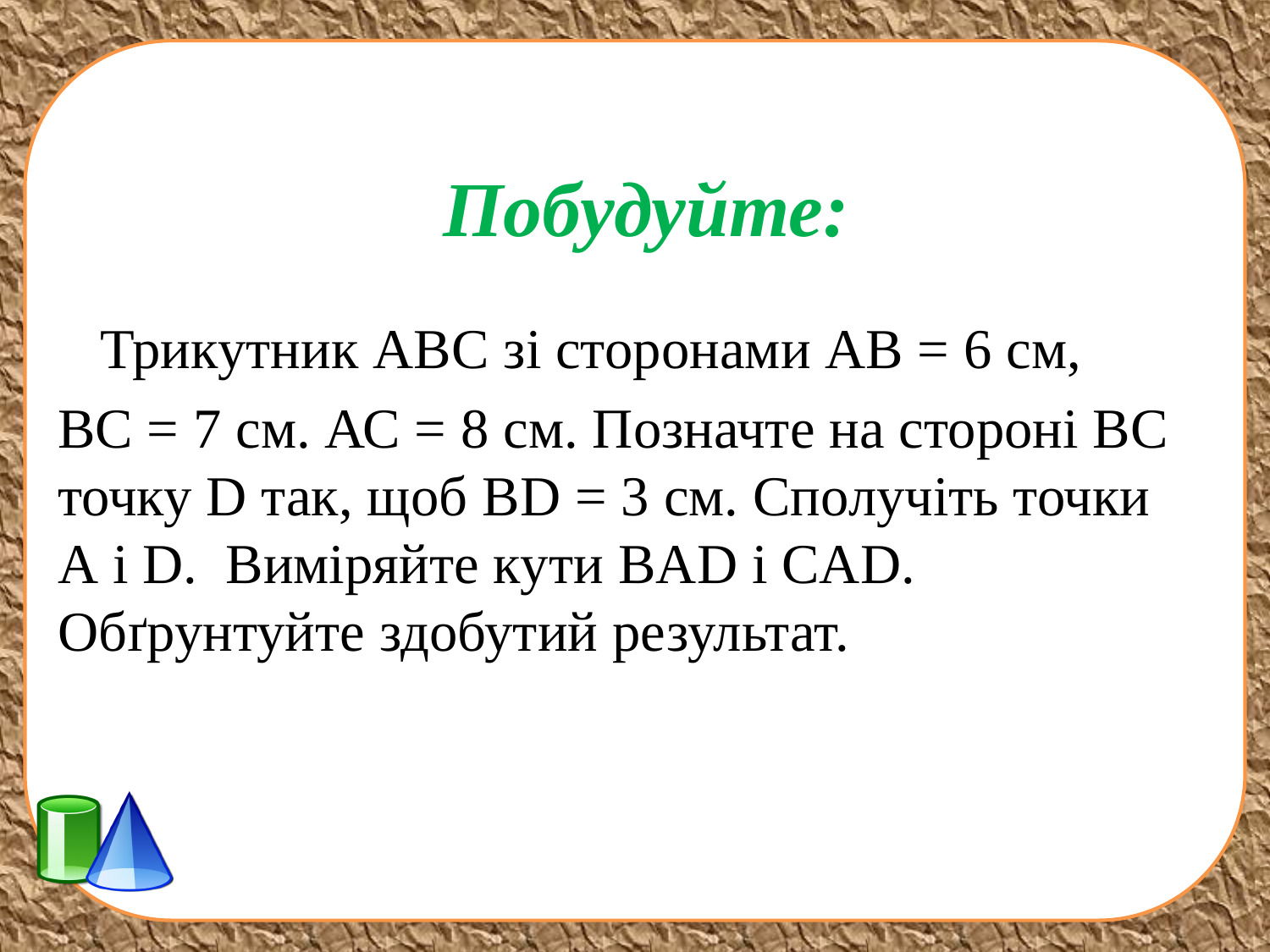

# Побудуйте:
   Трикутник ABC зі сторонами АВ = 6 см,
ВС = 7 см. АС = 8 см. Позначте на стороні ВС точку D так, щоб BD = 3 см. Сполучіть точки А і D.  Виміряйте кути BAD і CAD.    Обґрунтуйте здобутий результат.